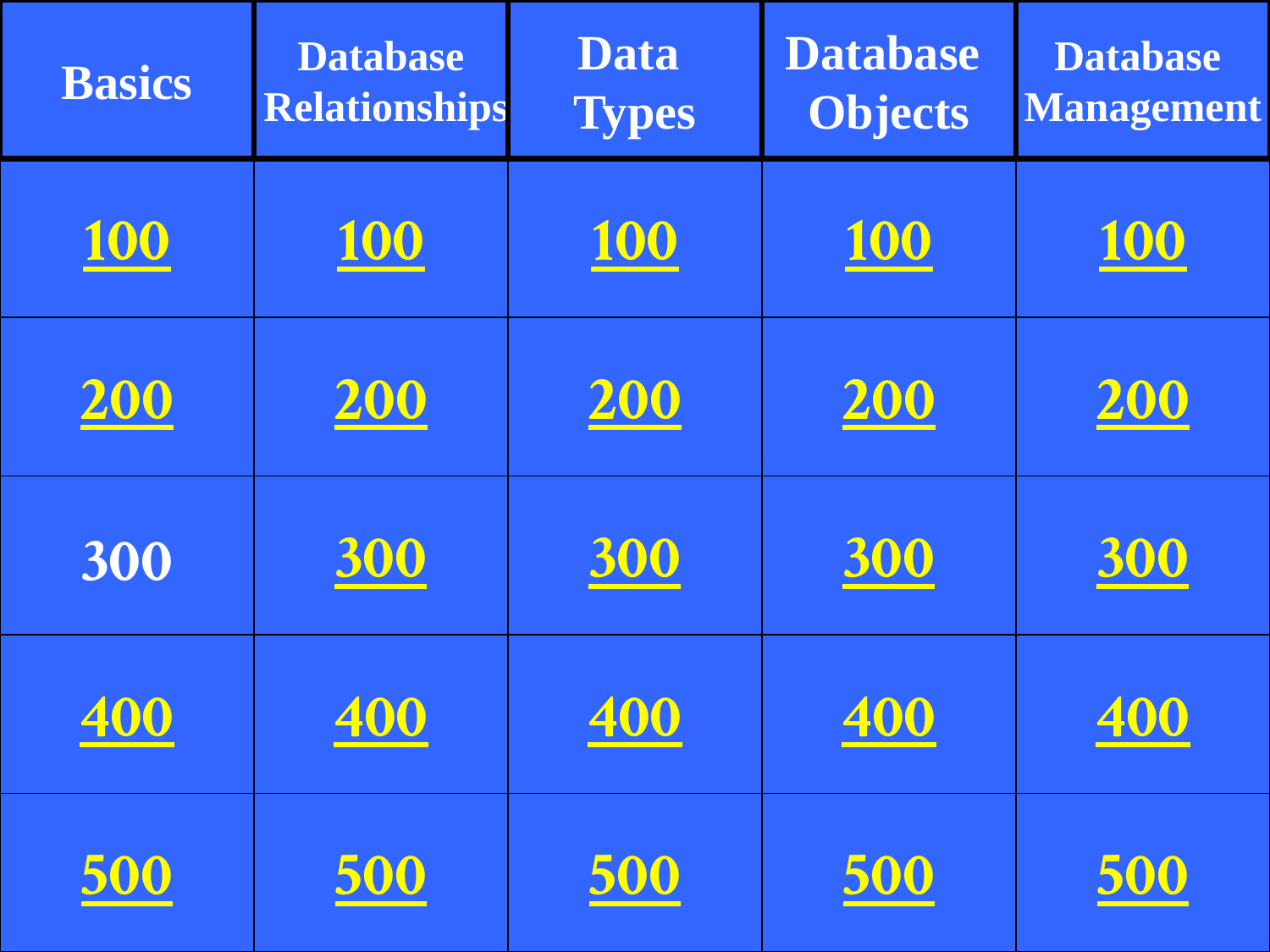

Basics
Database
 Relationships
Data
Types
Database
Objects
Database
Management
100
100
100
100
100
200
200
200
200
200
300
300
300
300
300
400
400
400
400
400
500
500
500
500
500